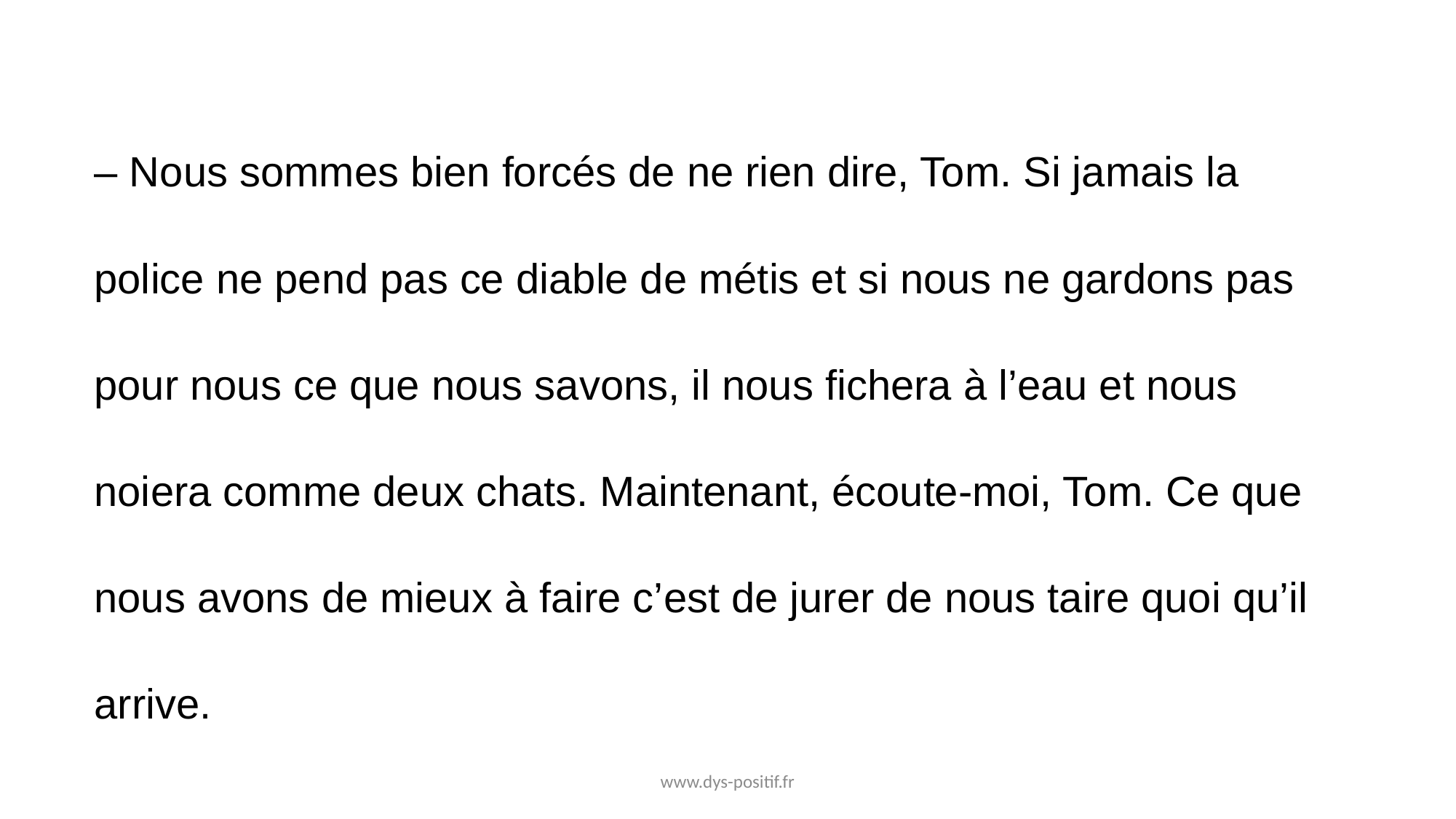

– Nous sommes bien forcés de ne rien dire, Tom. Si jamais la police ne pend pas ce diable de métis et si nous ne gardons pas pour nous ce que nous savons, il nous fichera à l’eau et nous noiera comme deux chats. Maintenant, écoute-moi, Tom. Ce que nous avons de mieux à faire c’est de jurer de nous taire quoi qu’il arrive.
www.dys-positif.fr